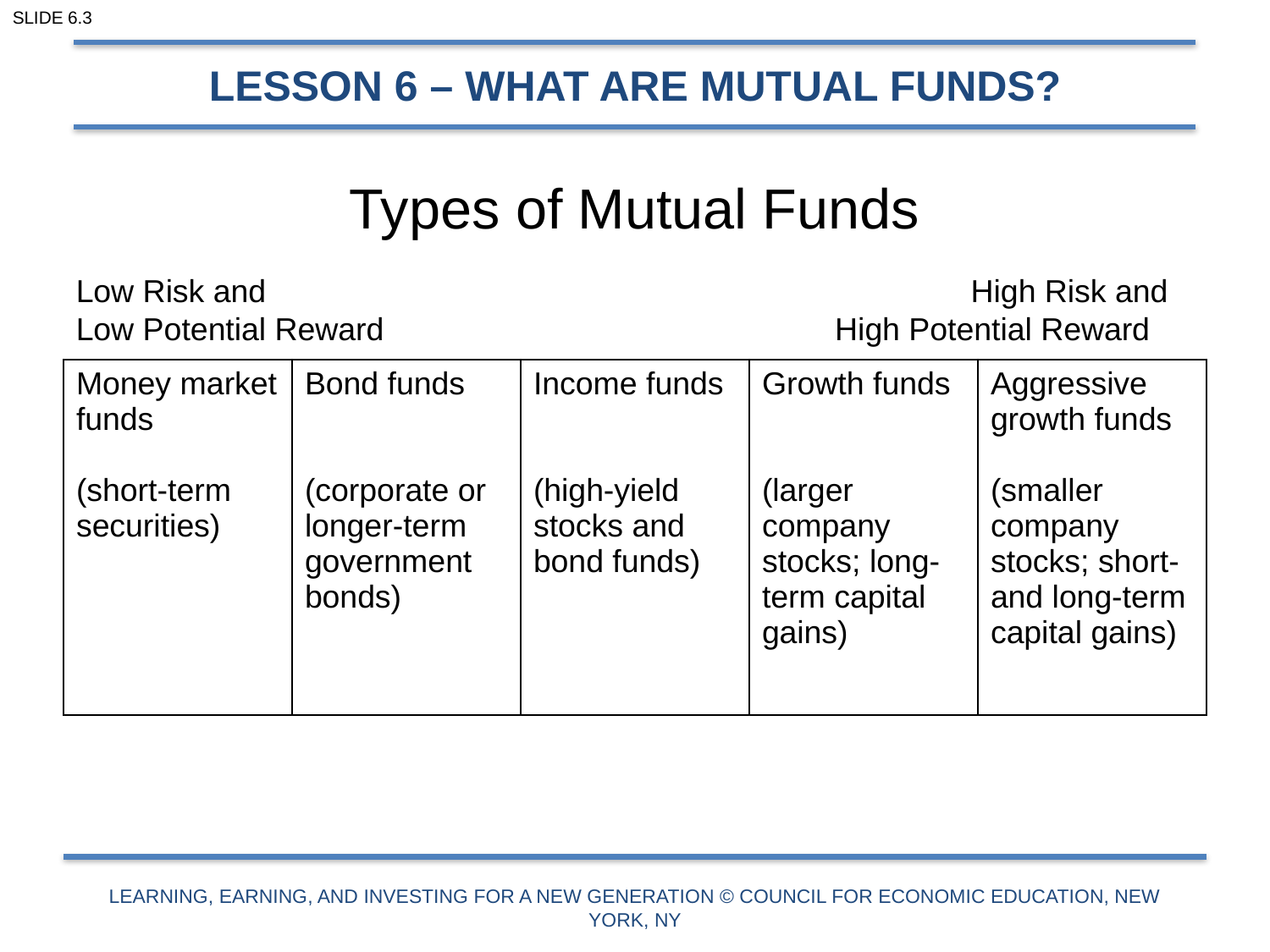

Slide 6.3
Lesson 6 – What are Mutual Funds?
# Types of Mutual Funds
Low Risk and					               High Risk and
Low Potential Reward			              High Potential Reward
| Money market funds (short-term securities) | Bond funds (corporate or longer-term government bonds) | Income funds (high-yield stocks and bond funds) | Growth funds (larger company stocks; long-term capital gains) | Aggressive growth funds (smaller company stocks; short- and long-term capital gains) |
| --- | --- | --- | --- | --- |